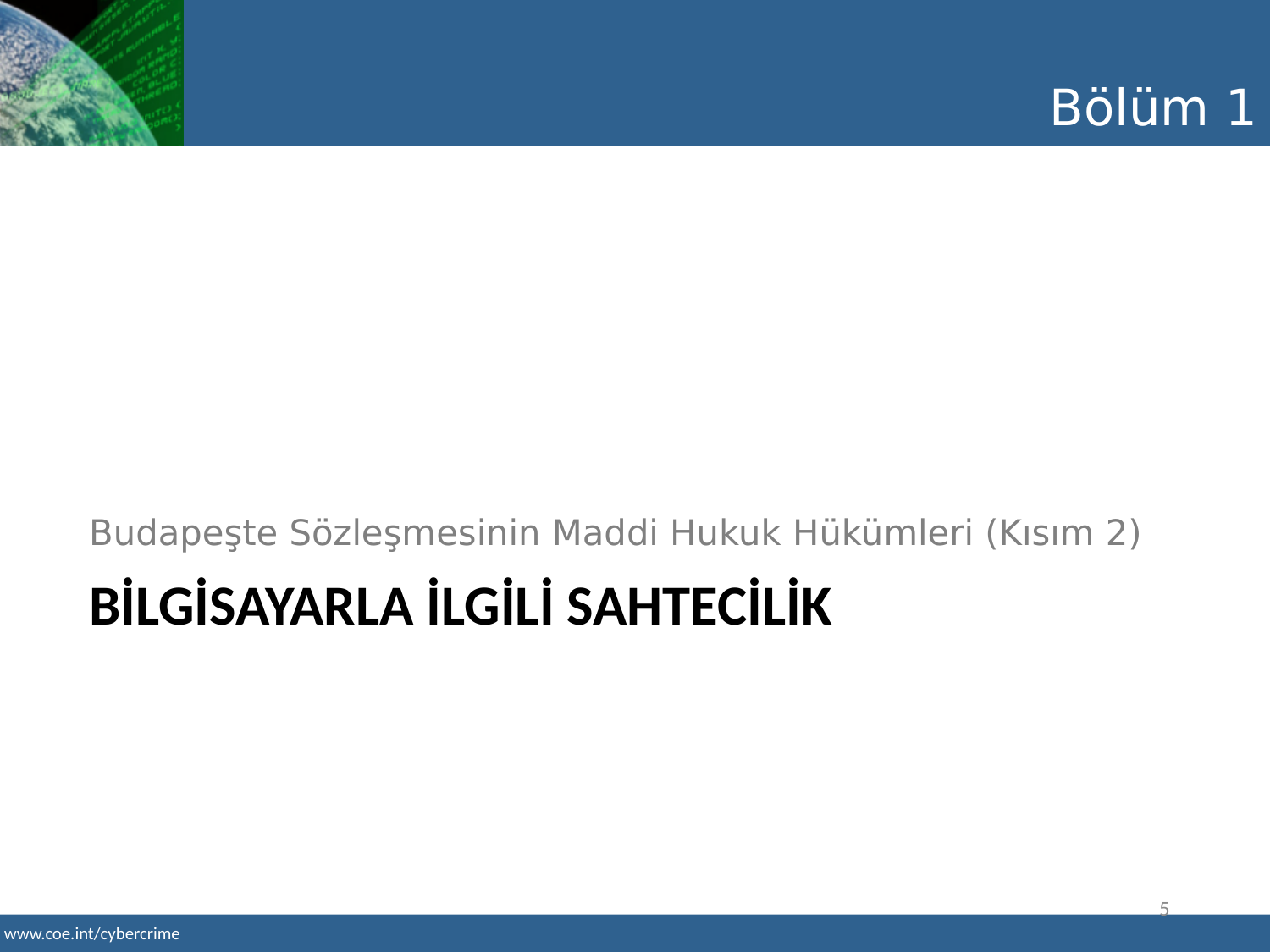

Bölüm 1

Budapeşte Sözleşmesinin Maddi Hukuk Hükümleri (Kısım 2)

# BİLGİsayarla İLGİLİ sahtecİLİk
5